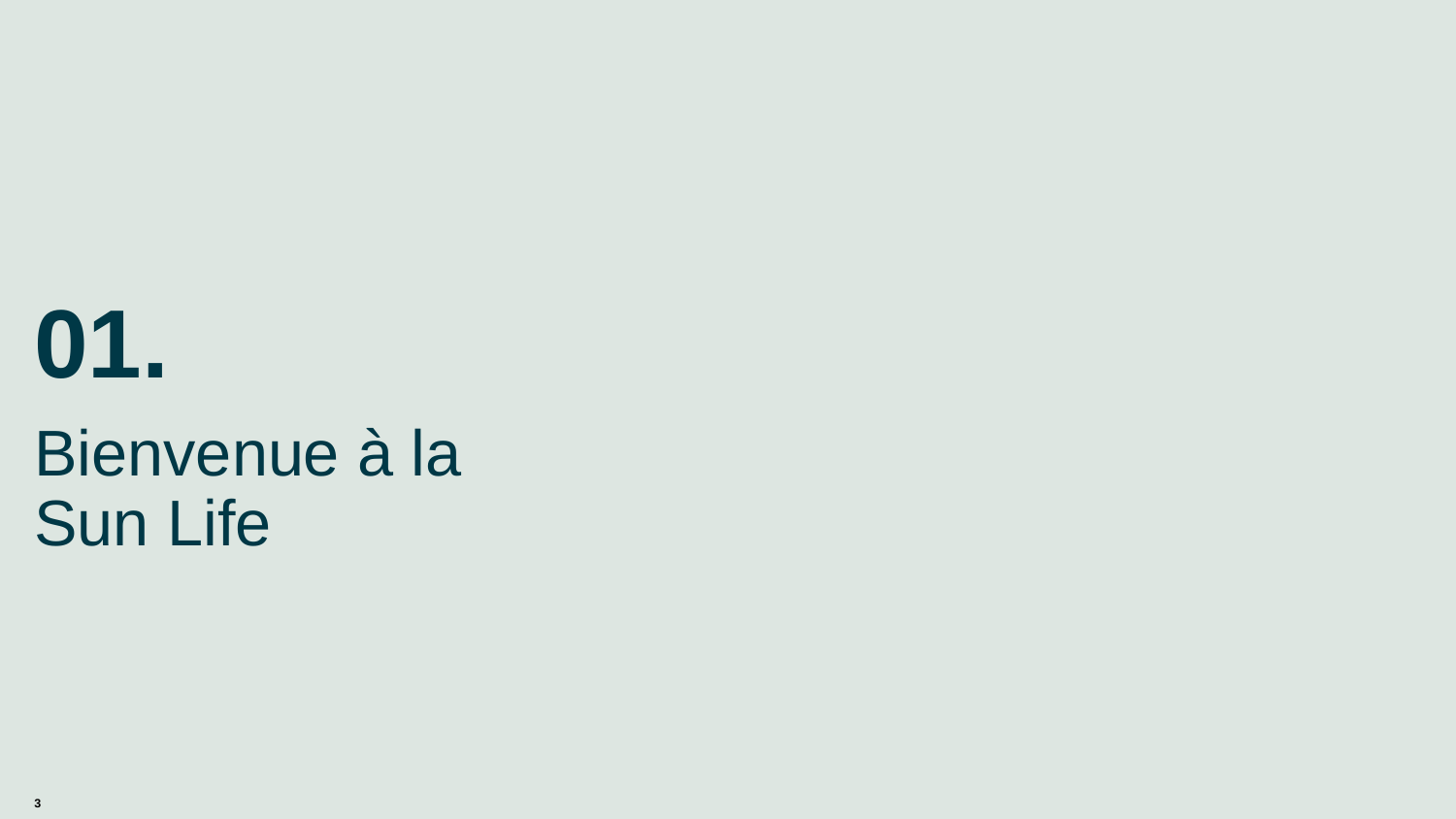

# 01.
Bienvenue à la Sun Life
3